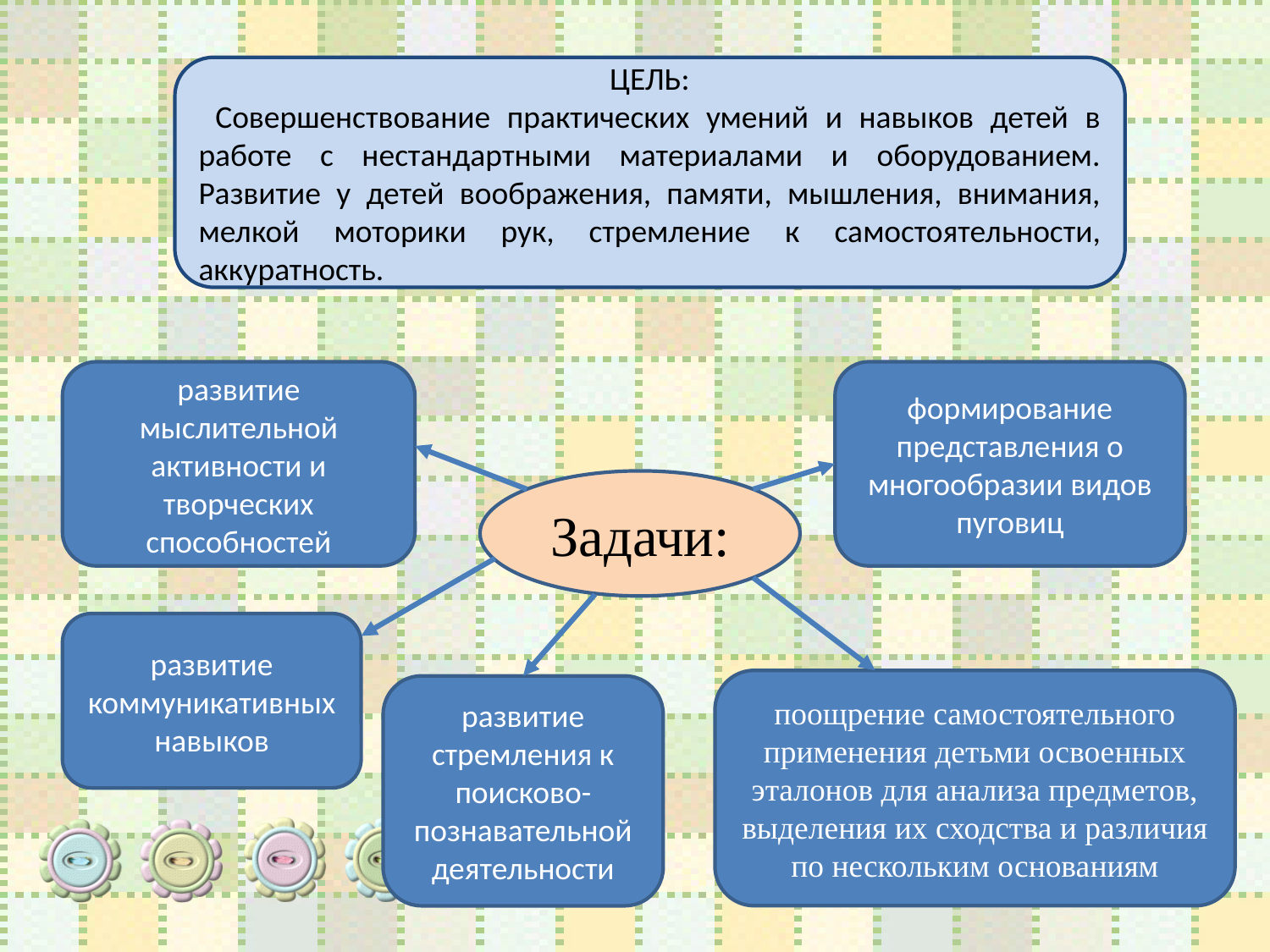

ЦЕЛЬ:
 Совершенствование практических умений и навыков детей в работе с нестандартными материалами и оборудованием. Развитие у детей воображения, памяти, мышления, внимания, мелкой моторики рук, стремление к самостоятельности, аккуратность.
развитие мыслительной активности и творческих способностей
формирование представления о многообразии видов пуговиц
Задачи:
развитие коммуникативных навыков
поощрение самостоятельного применения детьми освоенных эталонов для анализа предметов, выделения их сходства и различия по нескольким основаниям
развитие стремления к поисково-познавательной деятельности